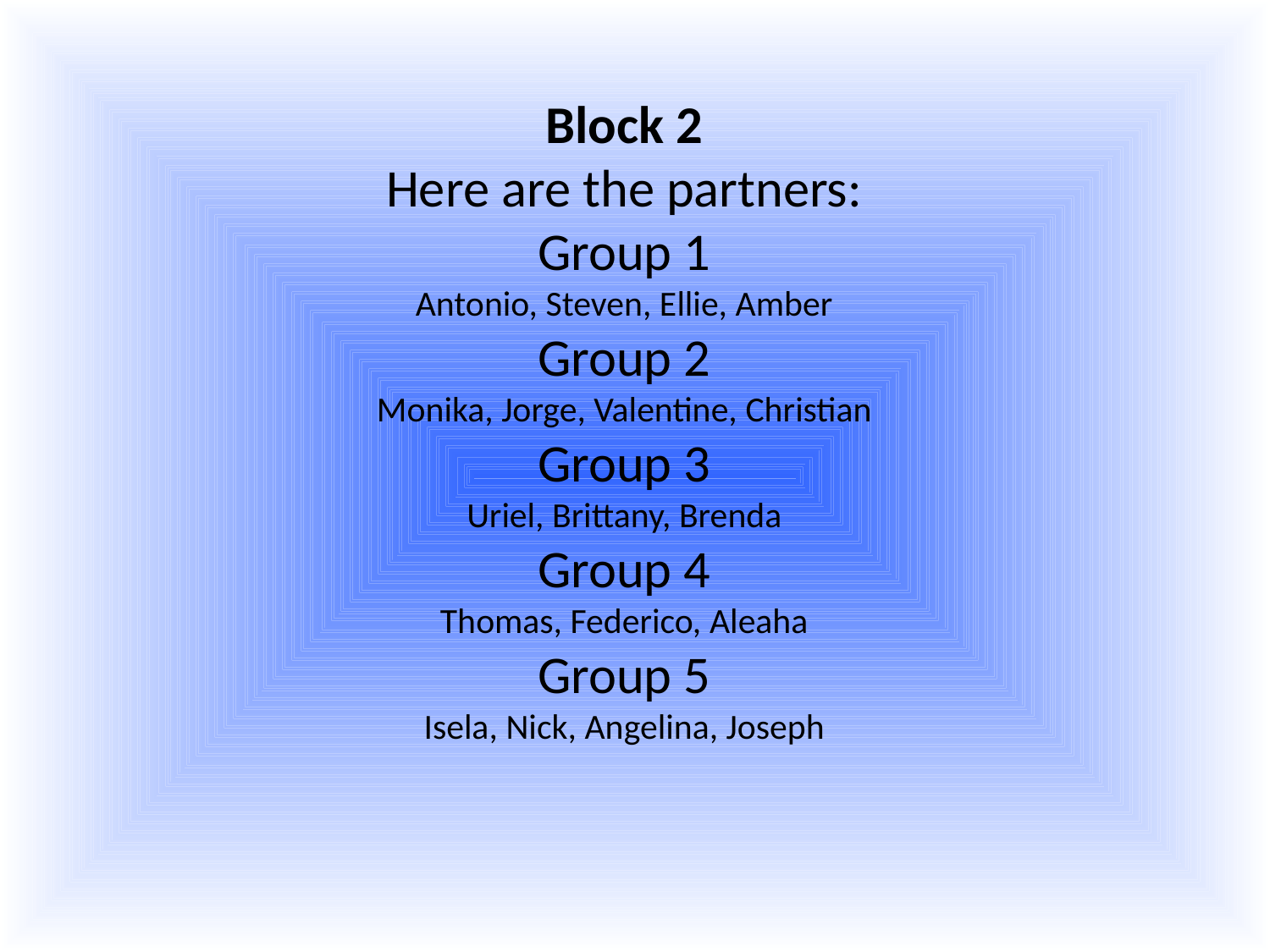

Block 2
Here are the partners:
Group 1
Antonio, Steven, Ellie, Amber
Group 2
Monika, Jorge, Valentine, Christian
Group 3
Uriel, Brittany, Brenda
Group 4
Thomas, Federico, Aleaha
Group 5
Isela, Nick, Angelina, Joseph